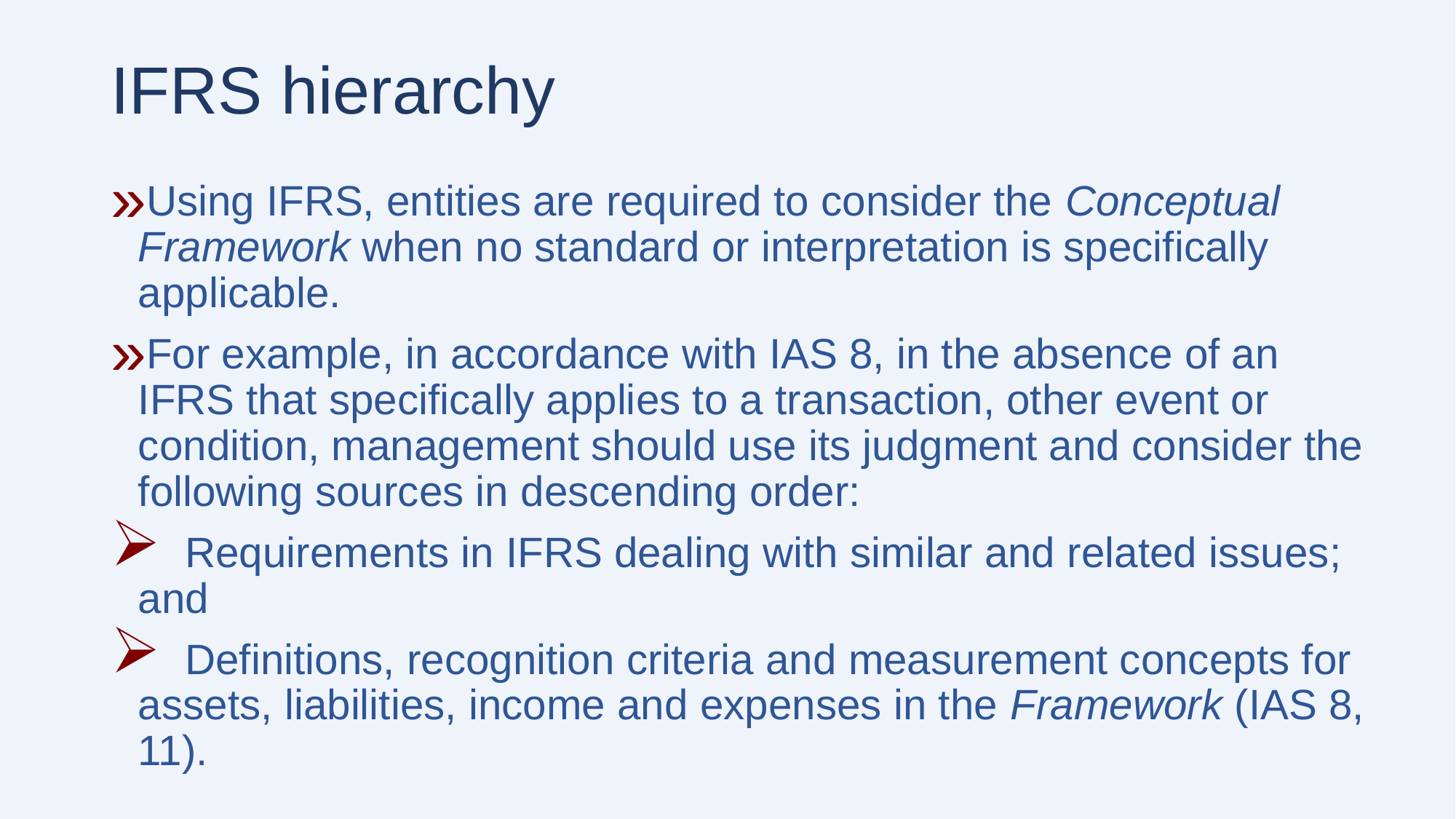

# IFRS hierarchy
Using IFRS, entities are required to consider the Conceptual Framework when no standard or interpretation is specifically applicable.
For example, in accordance with IAS 8, in the absence of an IFRS that specifically applies to a transaction, other event or condition, management should use its judgment and consider the following sources in descending order:
  Requirements in IFRS dealing with similar and related issues; and
  Definitions, recognition criteria and measurement concepts for assets, liabilities, income and expenses in the Framework (IAS 8, 11).

4